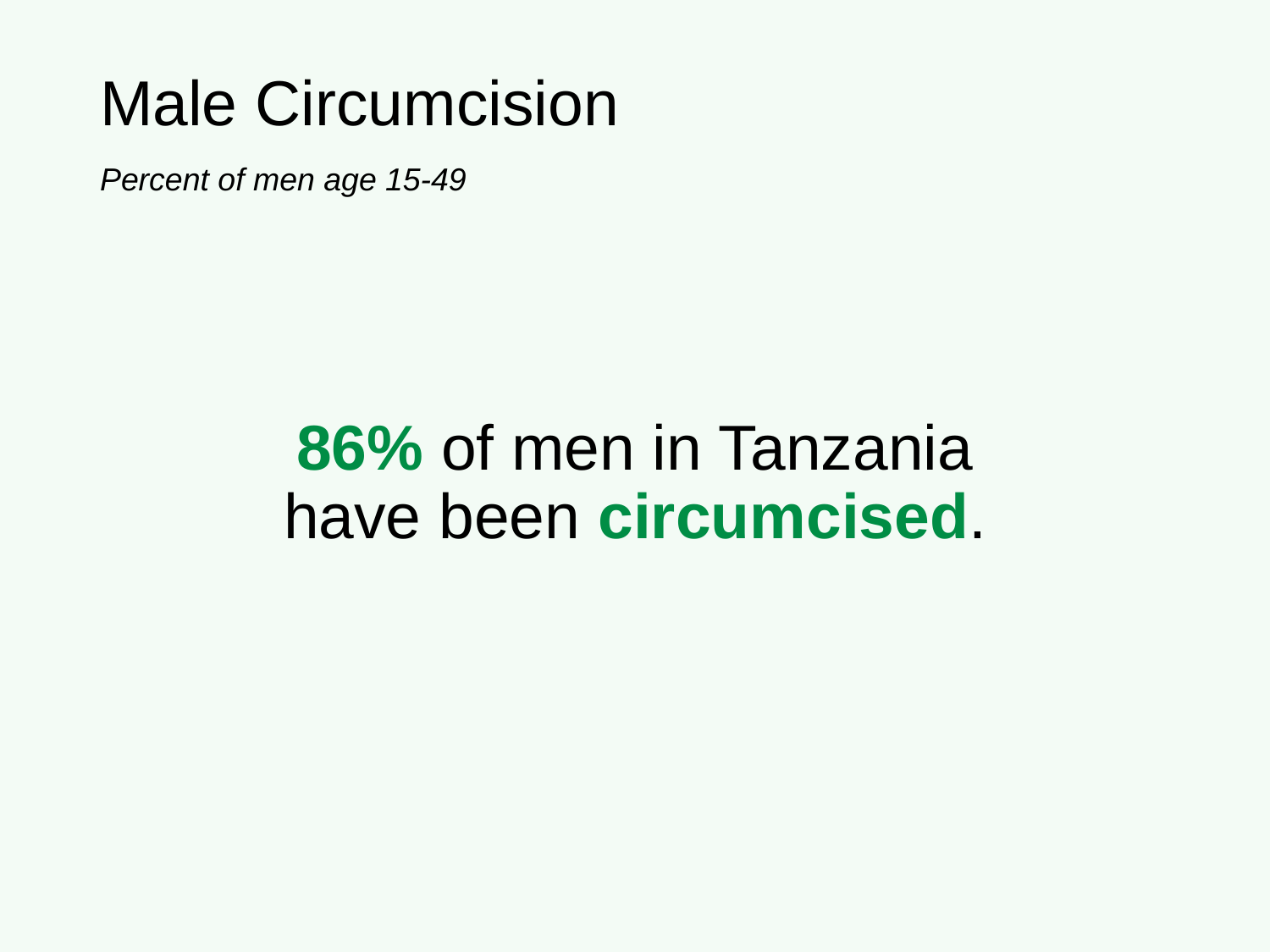

# Male Circumcision
Percent of men age 15-49
86% of men in Tanzania have been circumcised.